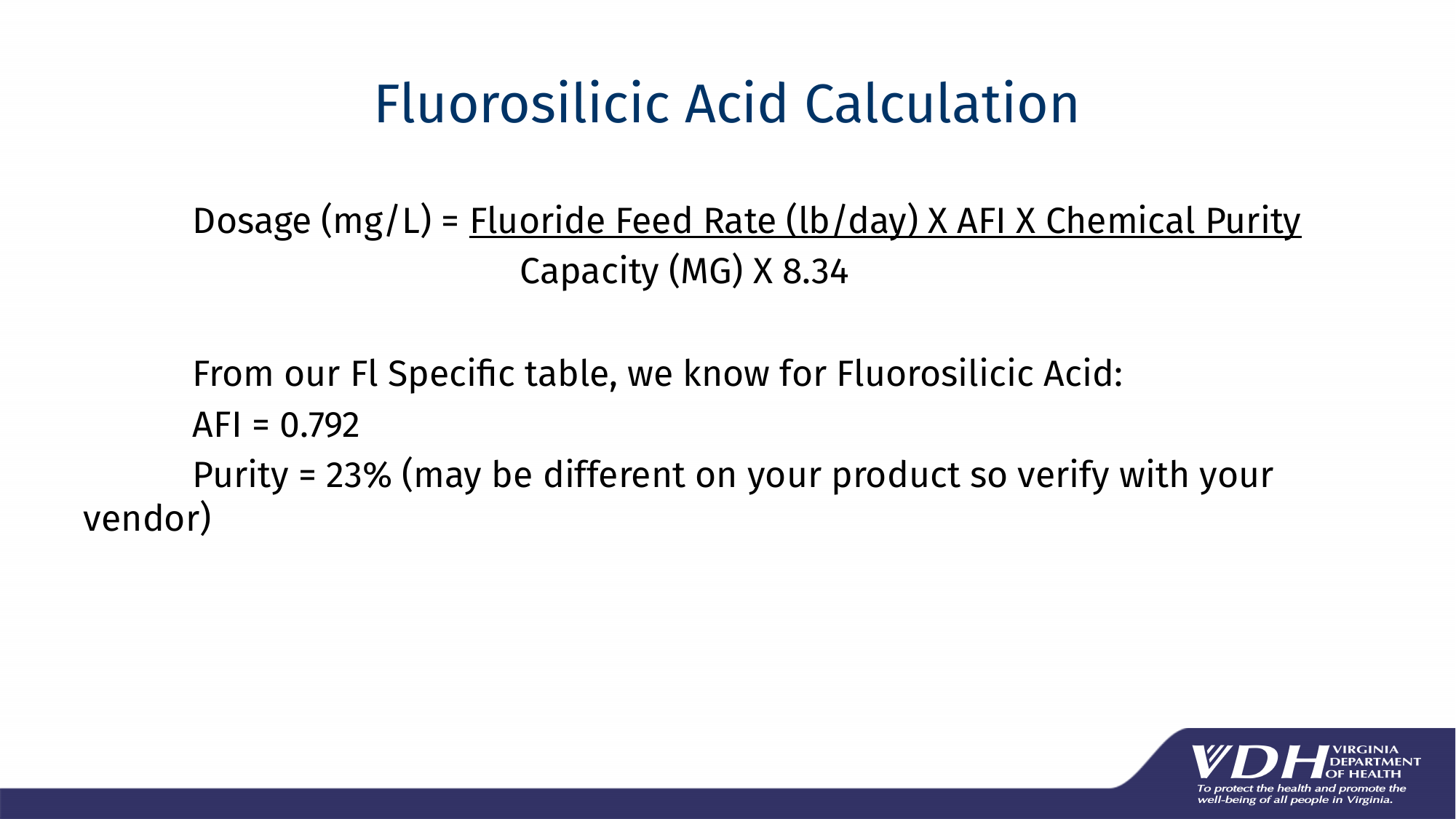

# Fluorosilicic Acid Calculation
	Dosage (mg/L) = Fluoride Feed Rate (lb/day) X AFI X Chemical Purity
				Capacity (MG) X 8.34

	From our Fl Specific table, we know for Fluorosilicic Acid:
	AFI = 0.792
	Purity = 23% (may be different on your product so verify with your vendor)

58